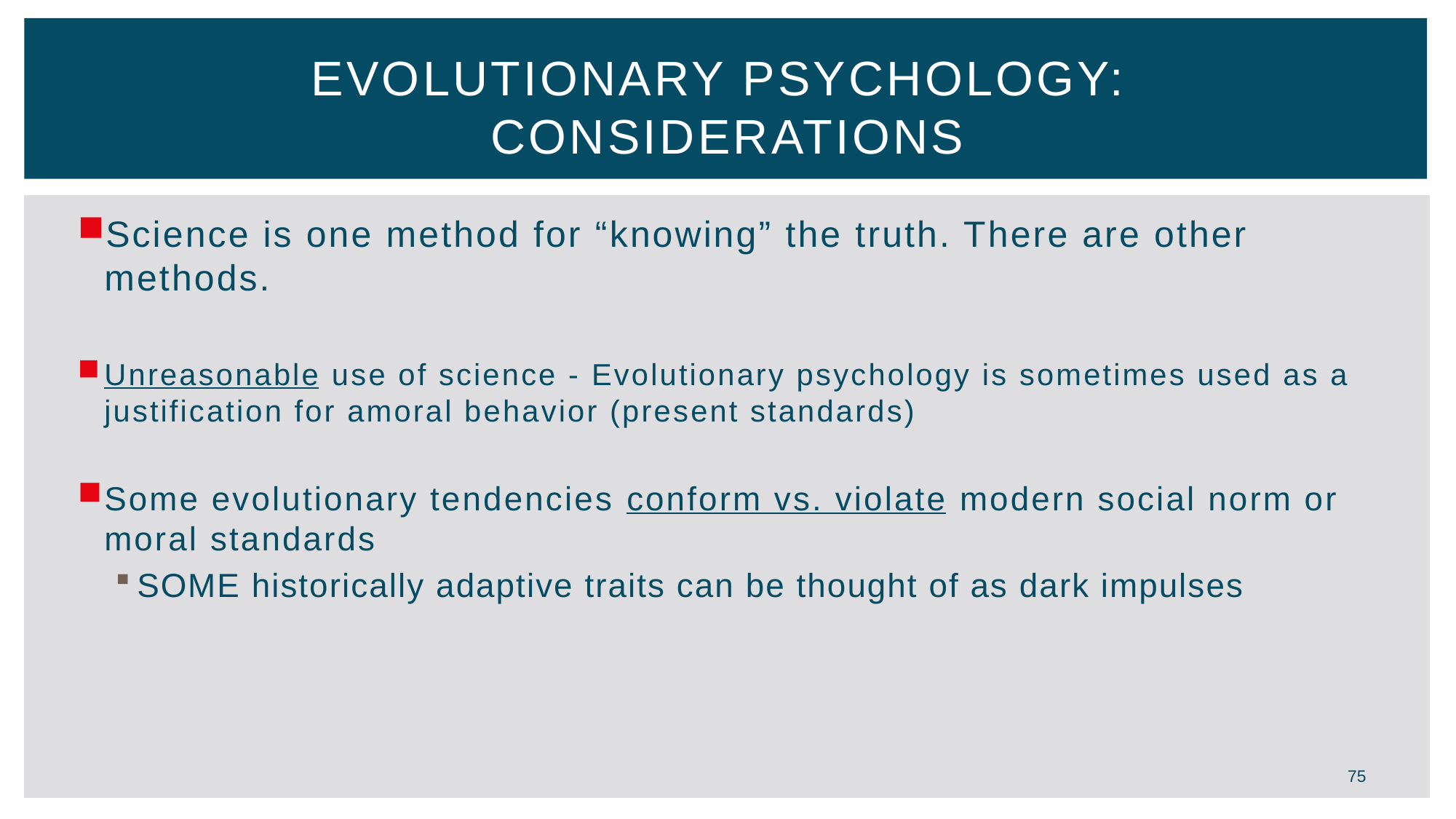

# Evolutionary Psychology: Considerations
Science is one method for “knowing” the truth. There are other methods.

Unreasonable use of science - Evolutionary psychology is sometimes used as a justification for amoral behavior (present standards)

Some evolutionary tendencies conform vs. violate modern social norm or moral standards
SOME historically adaptive traits can be thought of as dark impulses

75